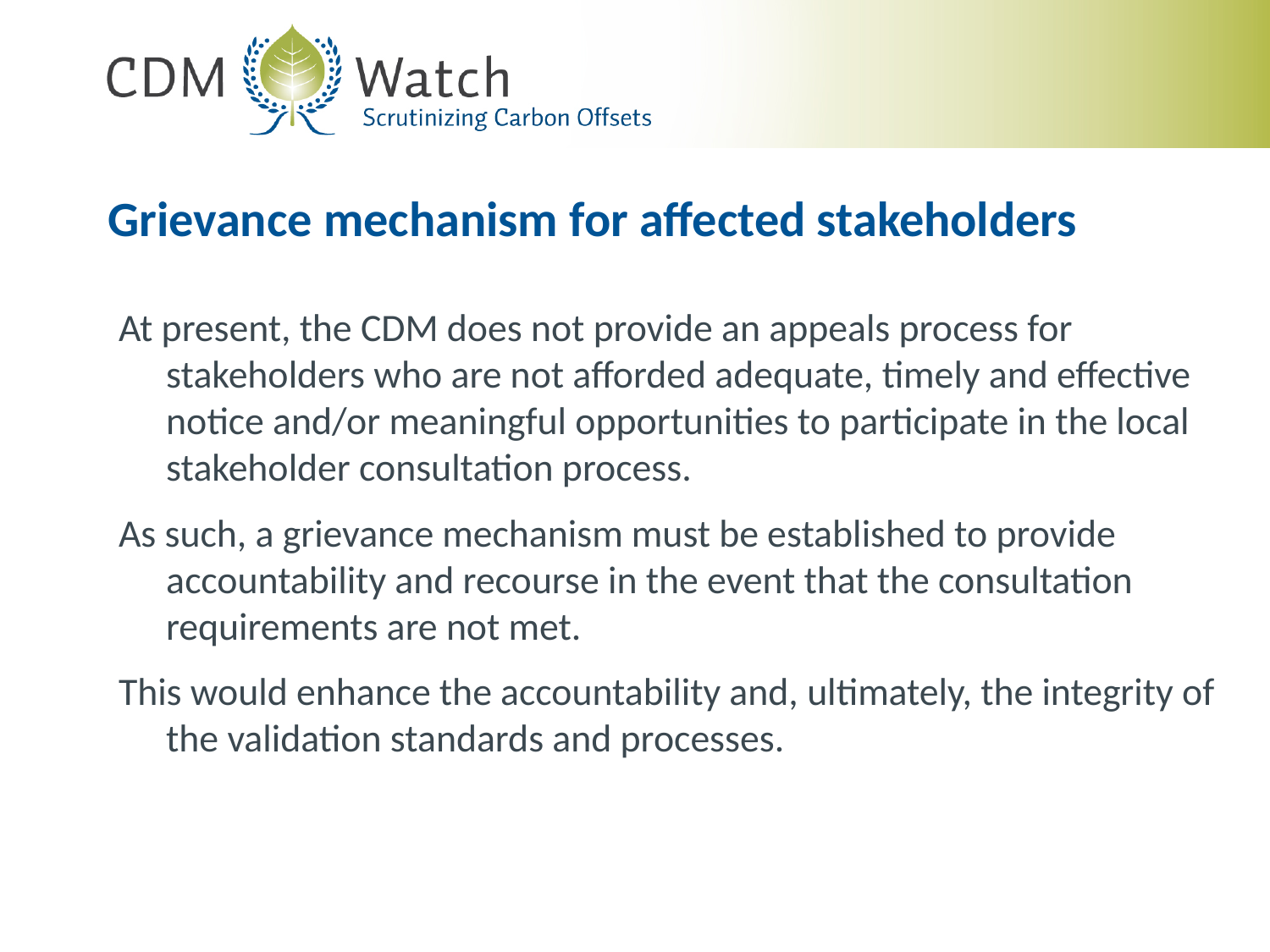

# Grievance mechanism for affected stakeholders
At present, the CDM does not provide an appeals process for stakeholders who are not afforded adequate, timely and effective notice and/or meaningful opportunities to participate in the local stakeholder consultation process.
As such, a grievance mechanism must be established to provide accountability and recourse in the event that the consultation requirements are not met.
This would enhance the accountability and, ultimately, the integrity of the validation standards and processes.